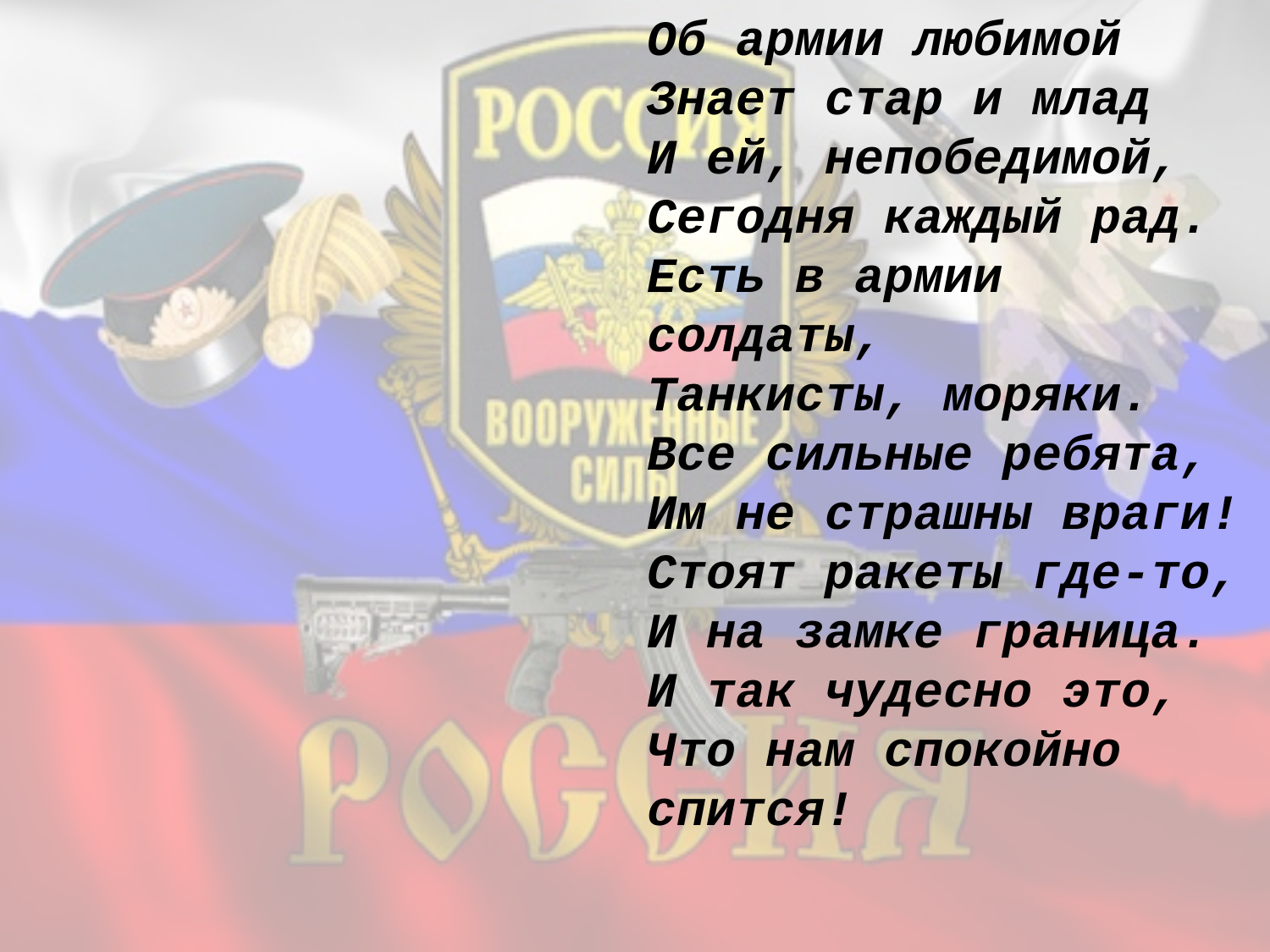

Об армии любимой
Знает стар и млад
И ей, непобедимой,
Сегодня каждый рад.
Есть в армии солдаты,
Танкисты, моряки.
Все сильные ребята,
Им не страшны враги!
Стоят ракеты где-то,
И на замке граница.
И так чудесно это,
Что нам спокойно    спится!